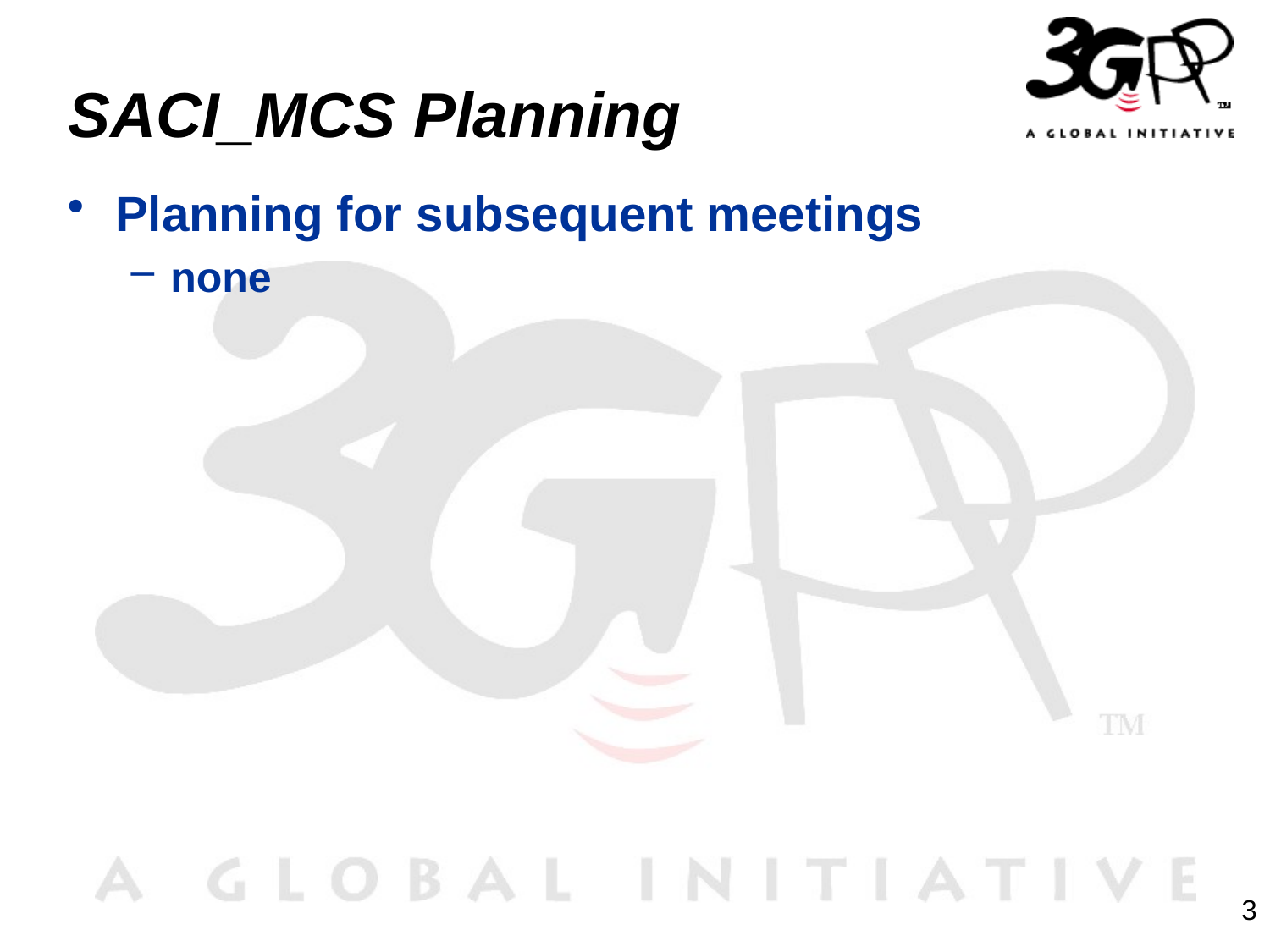

# SACI_MCS Planning
Planning for subsequent meetings
none
3